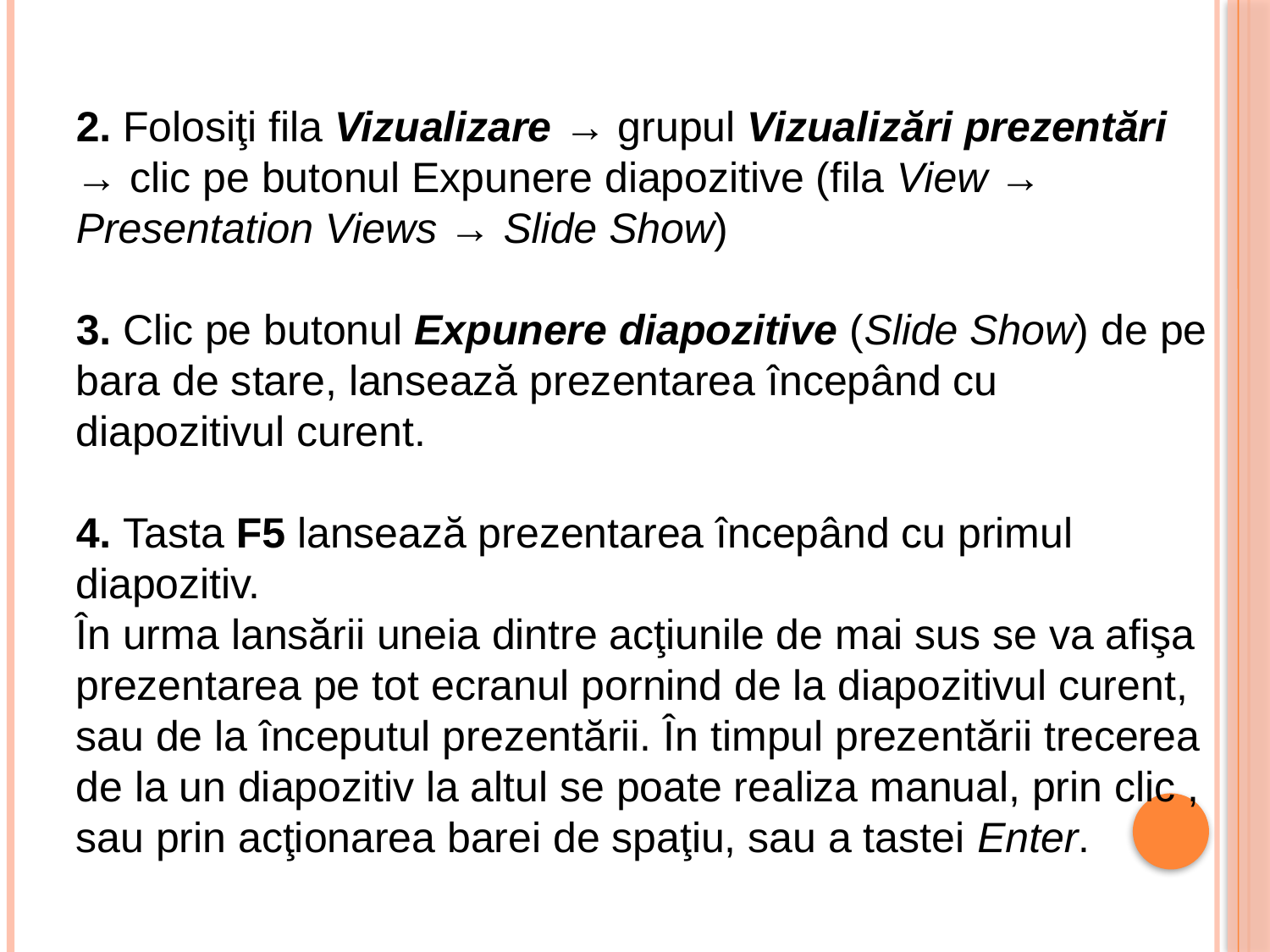

2. Folosiţi fila Vizualizare → grupul Vizualizări prezentări → clic pe butonul Expunere diapozitive (fila View → Presentation Views → Slide Show)

3. Clic pe butonul Expunere diapozitive (Slide Show) de pe bara de stare, lansează prezentarea începând cu diapozitivul curent.

4. Tasta F5 lansează prezentarea începând cu primul diapozitiv.
În urma lansării uneia dintre acţiunile de mai sus se va afişa prezentarea pe tot ecranul pornind de la diapozitivul curent, sau de la începutul prezentării. În timpul prezentării trecerea de la un diapozitiv la altul se poate realiza manual, prin clic , sau prin acţionarea barei de spaţiu, sau a tastei Enter.